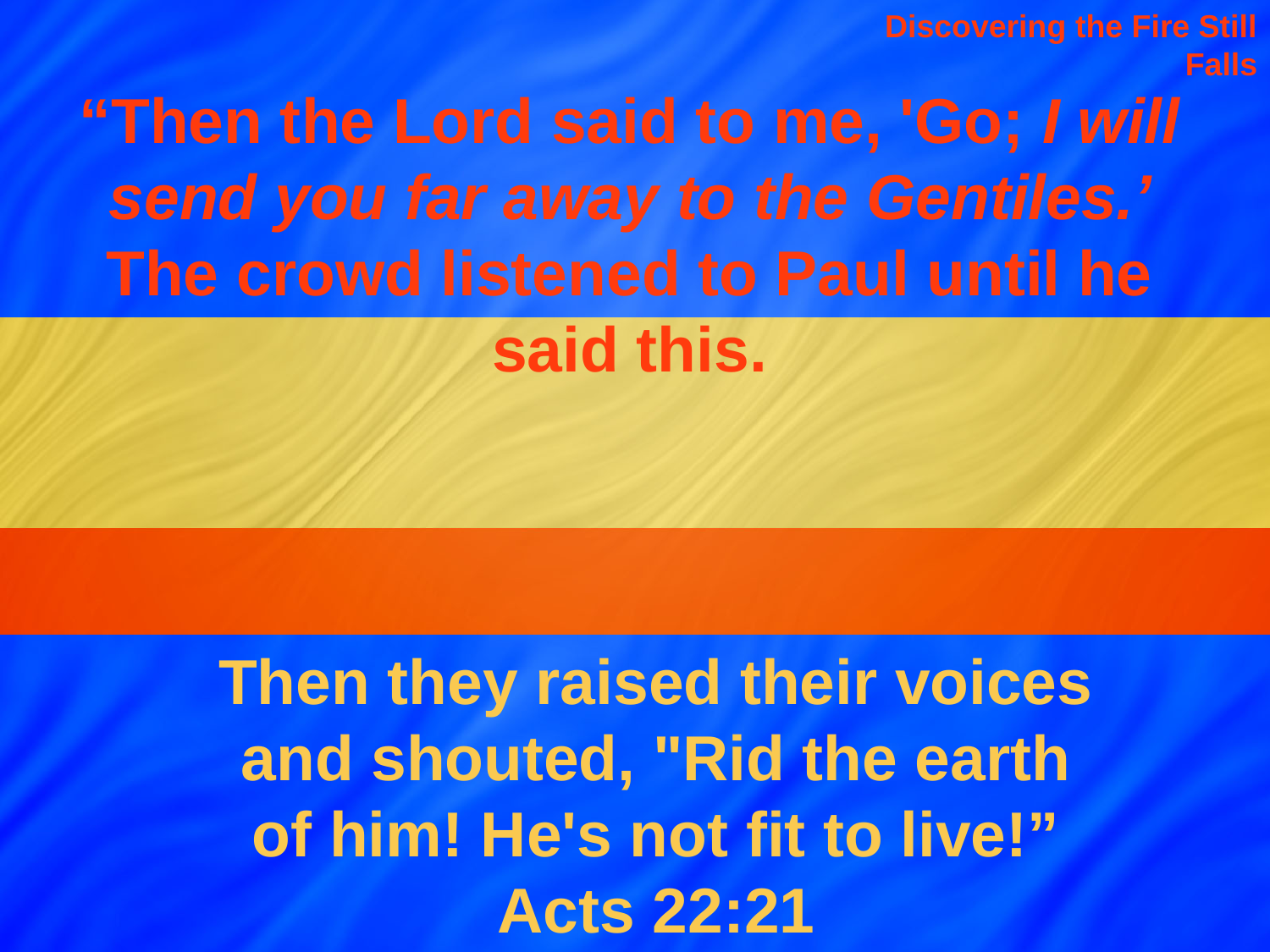

Discovering the Fire Still Falls
“Then the Lord said to me, 'Go; I will send you far away to the Gentiles.’ The crowd listened to Paul until he said this.
Then they raised their voices and shouted, "Rid the earth of him! He's not fit to live!” Acts 22:21